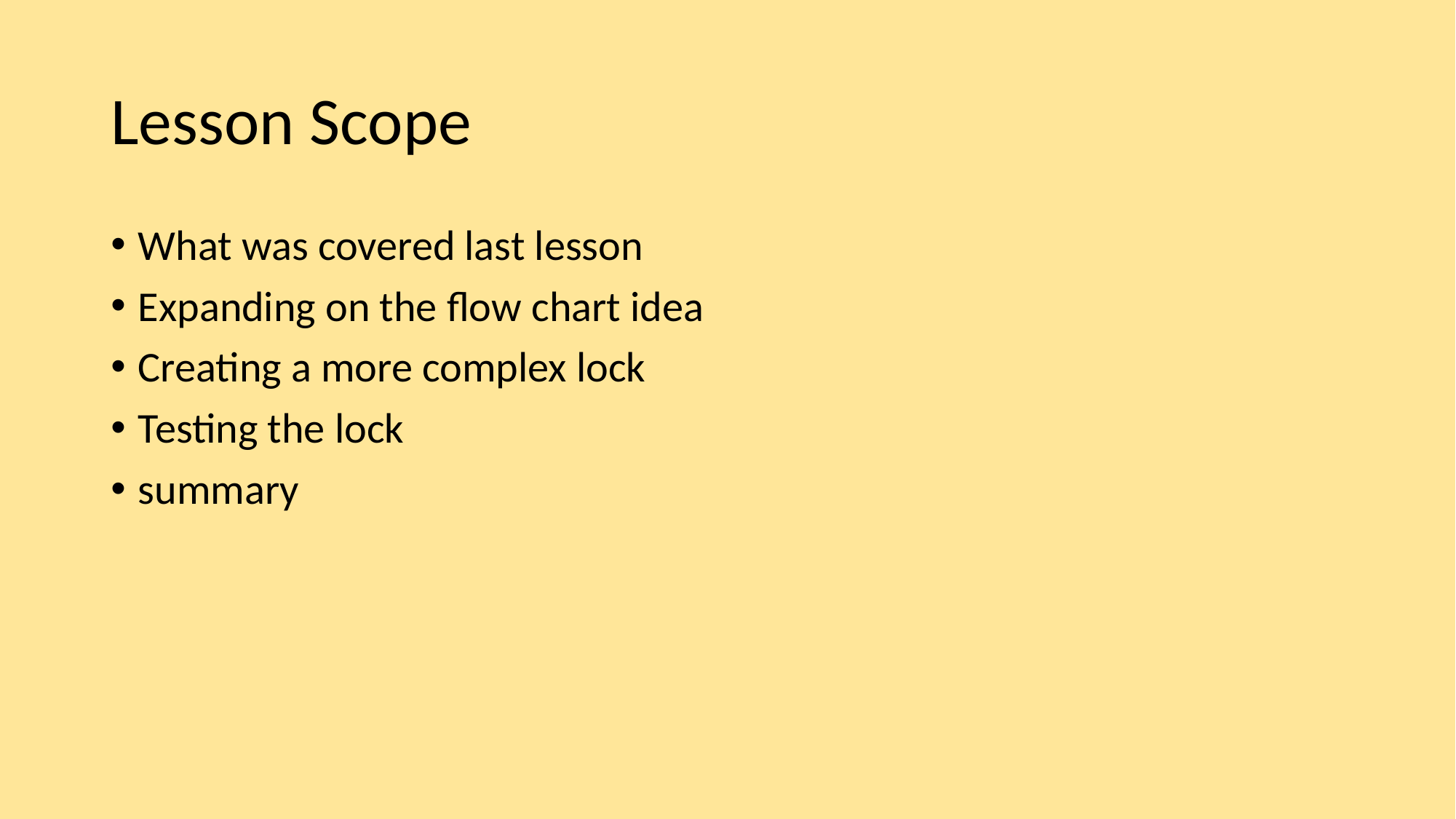

# Lesson Scope
What was covered last lesson
Expanding on the flow chart idea
Creating a more complex lock
Testing the lock
summary